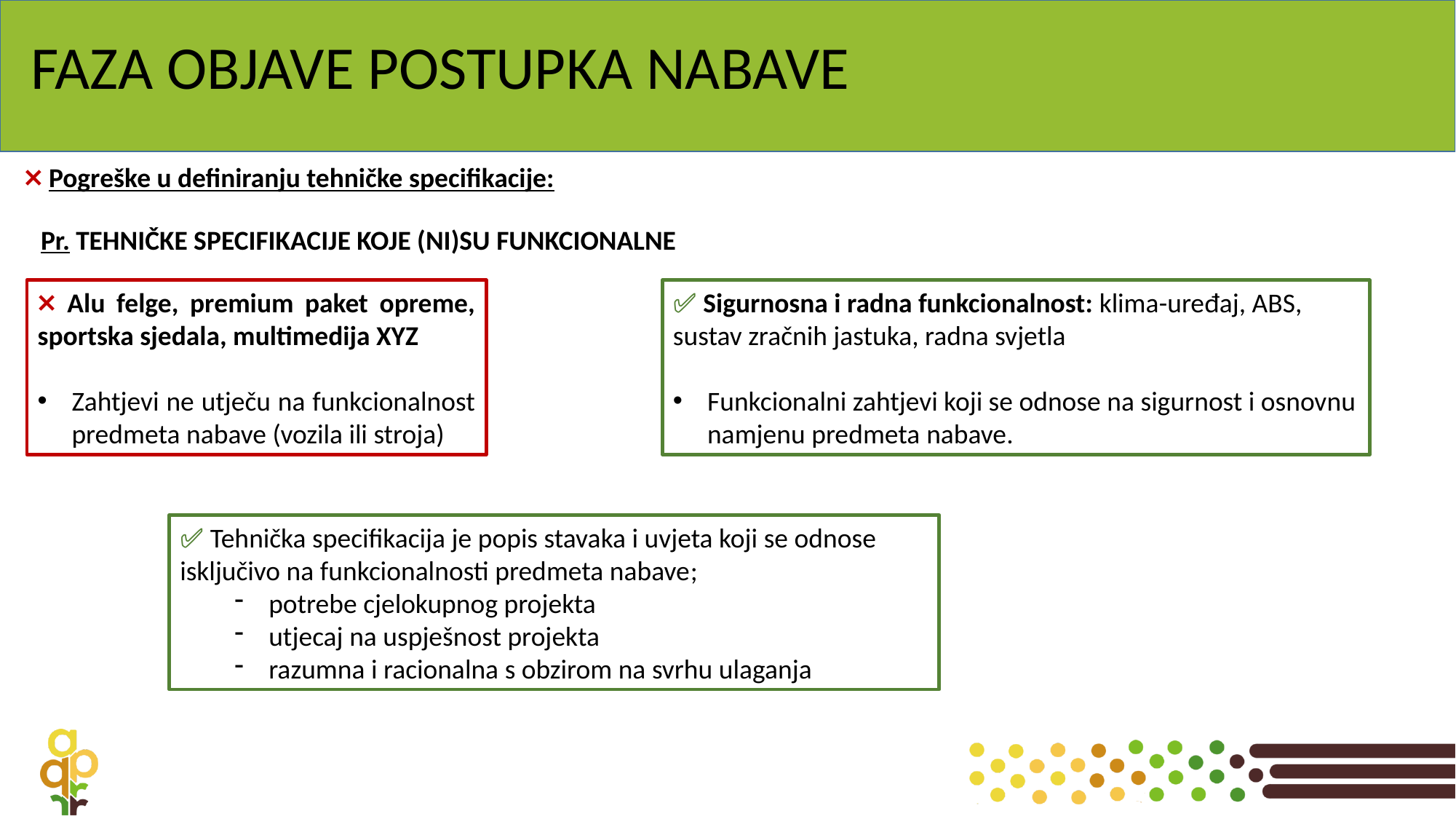

# FAZA OBJAVE POSTUPKA NABAVE

❌ Pogreške u definiranju tehničke specifikacije:
Pr. TEHNIČKE SPECIFIKACIJE KOJE (NI)SU FUNKCIONALNE
❌ Alu felge, premium paket opreme, sportska sjedala, multimedija XYZ

Zahtjevi ne utječu na funkcionalnost predmeta nabave (vozila ili stroja)
✅ Sigurnosna i radna funkcionalnost: klima-uređaj, ABS, sustav zračnih jastuka, radna svjetla

Funkcionalni zahtjevi koji se odnose na sigurnost i osnovnu namjenu predmeta nabave.
✅ Tehnička specifikacija je popis stavaka i uvjeta koji se odnose isključivo na funkcionalnosti predmeta nabave;
potrebe cjelokupnog projekta
utjecaj na uspješnost projekta
razumna i racionalna s obzirom na svrhu ulaganja